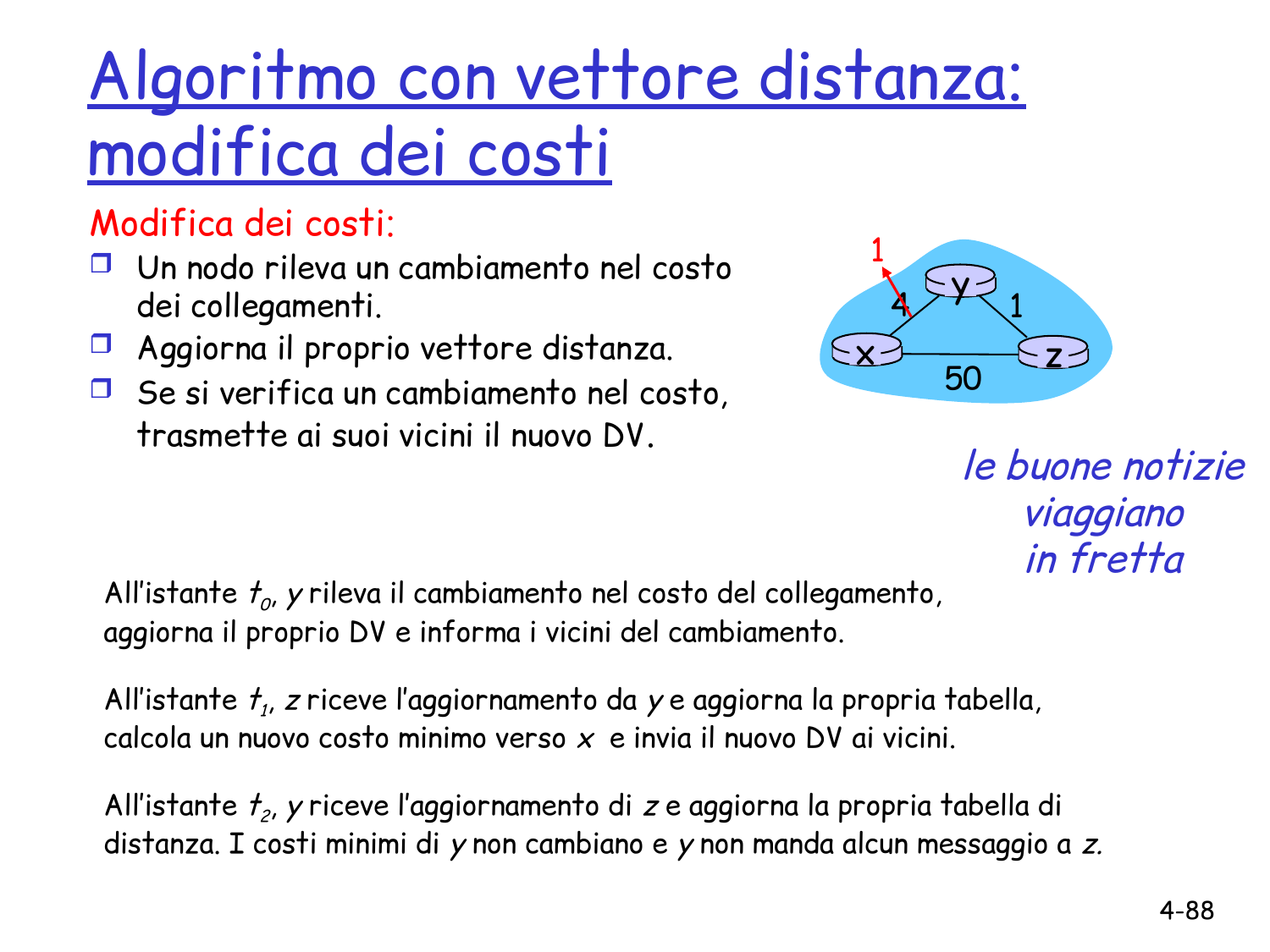

# Algoritmo con vettore distanza: modifica dei costi
Modifica dei costi:
Un nodo rileva un cambiamento nel costo dei collegamenti.
Aggiorna il proprio vettore distanza.
Se si verifica un cambiamento nel costo, trasmette ai suoi vicini il nuovo DV.
1

y

4
1

x

z

50

le buone notizie
viaggiano
in fretta
All’istante t0, y rileva il cambiamento nel costo del collegamento,
aggiorna il proprio DV e informa i vicini del cambiamento.

All’istante t1, z riceve l’aggiornamento da y e aggiorna la propria tabella,
calcola un nuovo costo minimo verso x  e invia il nuovo DV ai vicini.

All’istante t2, y riceve l’aggiornamento di z e aggiorna la propria tabella di
distanza. I costi minimi di y non cambiano e y non manda alcun messaggio a z.

4-88